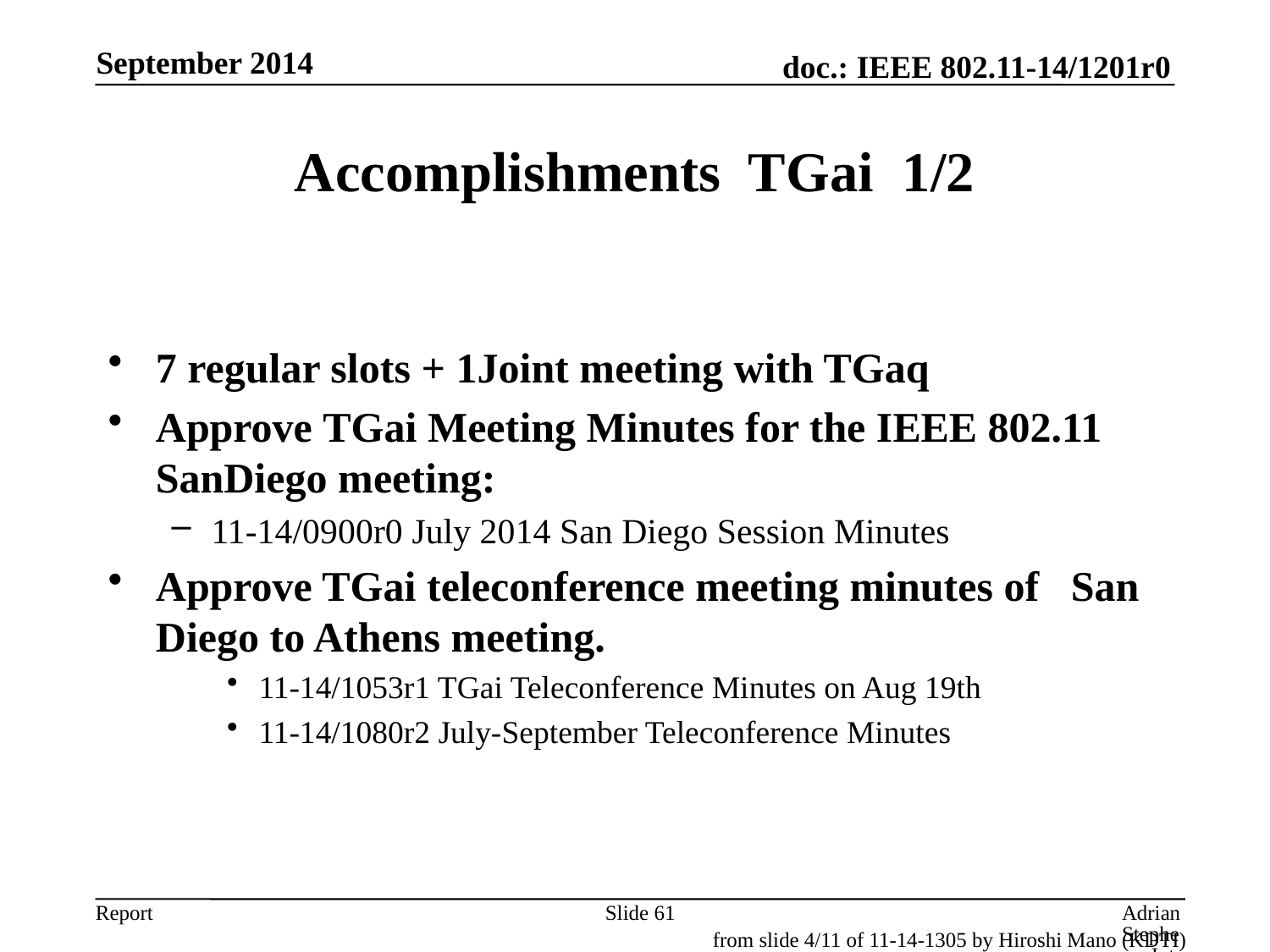

September 2014
# Accomplishments  TGai  1/2

7 regular slots + 1Joint meeting with TGaq
Approve TGai Meeting Minutes for the IEEE 802.11 SanDiego meeting:
11-14/0900r0 July 2014 San Diego Session Minutes
Approve TGai teleconference meeting minutes of   San Diego to Athens meeting.
11-14/1053r1 TGai Teleconference Minutes on Aug 19th
11-14/1080r2 July-September Teleconference Minutes
Slide 61
Adrian Stephens, Intel Corporation
from slide 4/11 of 11-14-1305 by Hiroshi Mano (KDTI)